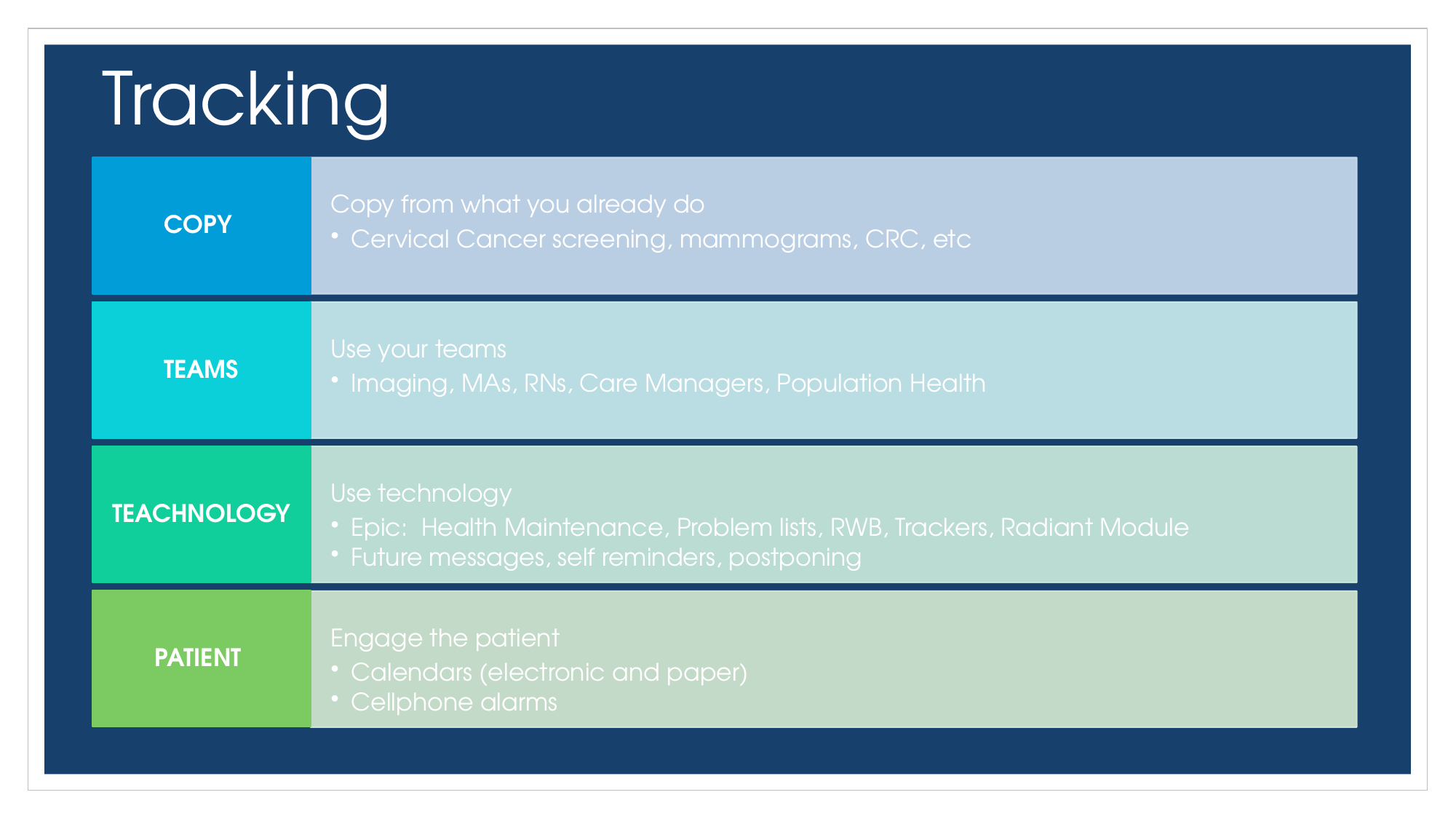

# Tracking
Copy from what you already do
Cervical Cancer screening, mammograms, CRC, etc
COPY
Use your teams
Imaging, MAs, RNs, Care Managers, Population Health
TEAMS
Use technology
Epic:  Health Maintenance, Problem lists, RWB, Trackers, Radiant Module
Future messages, self reminders, postponing
TEACHNOLOGY
Engage the patient
Calendars (electronic and paper)
Cellphone alarms
PATIENT